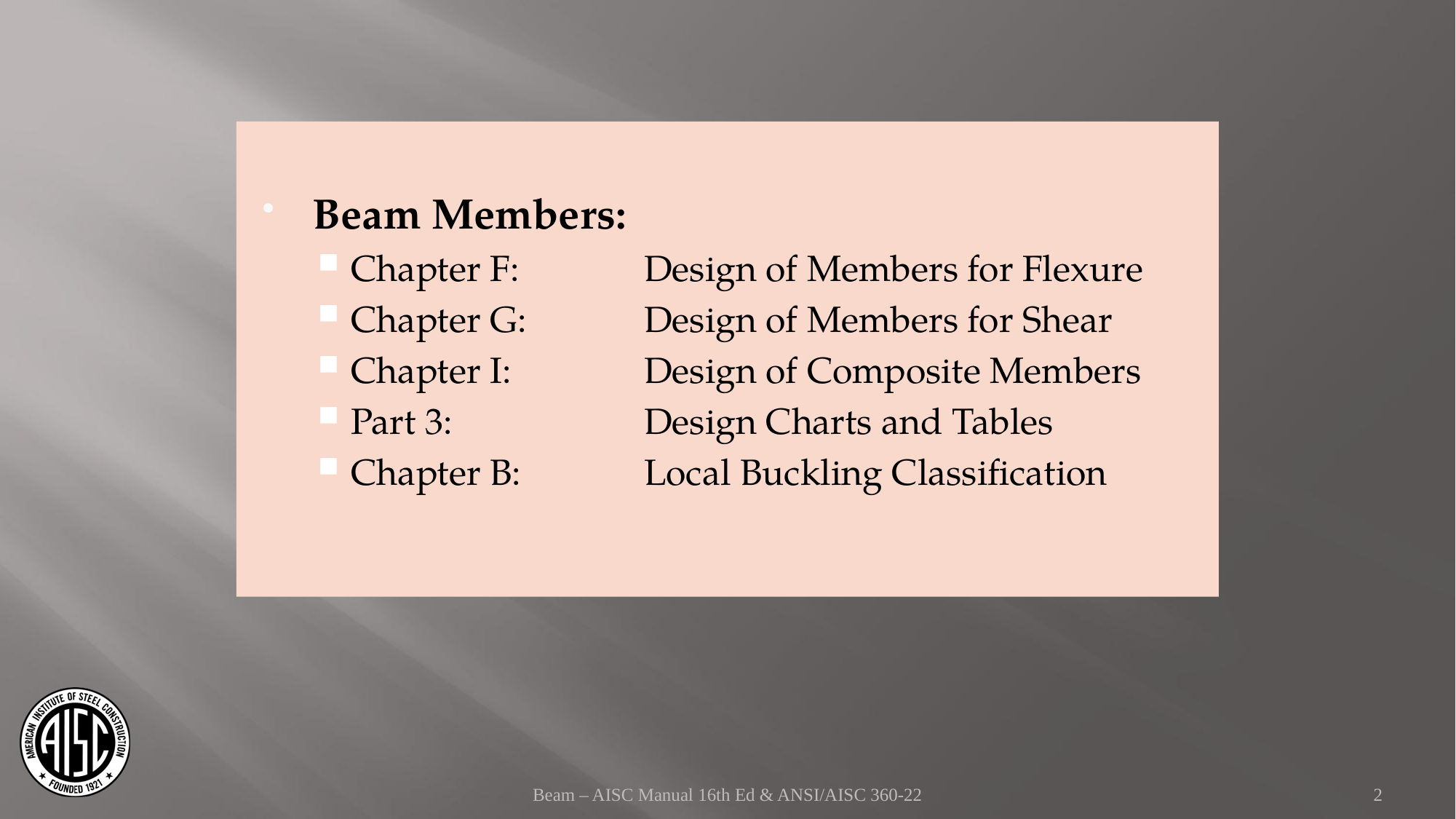

Beam Members:
Chapter F:	Design of Members for Flexure
Chapter G:	Design of Members for Shear
Chapter I:	Design of Composite Members
Part 3:	Design Charts and Tables
Chapter B:	Local Buckling Classification

Beam – AISC Manual 16th Ed & ANSI/AISC 360-22
2